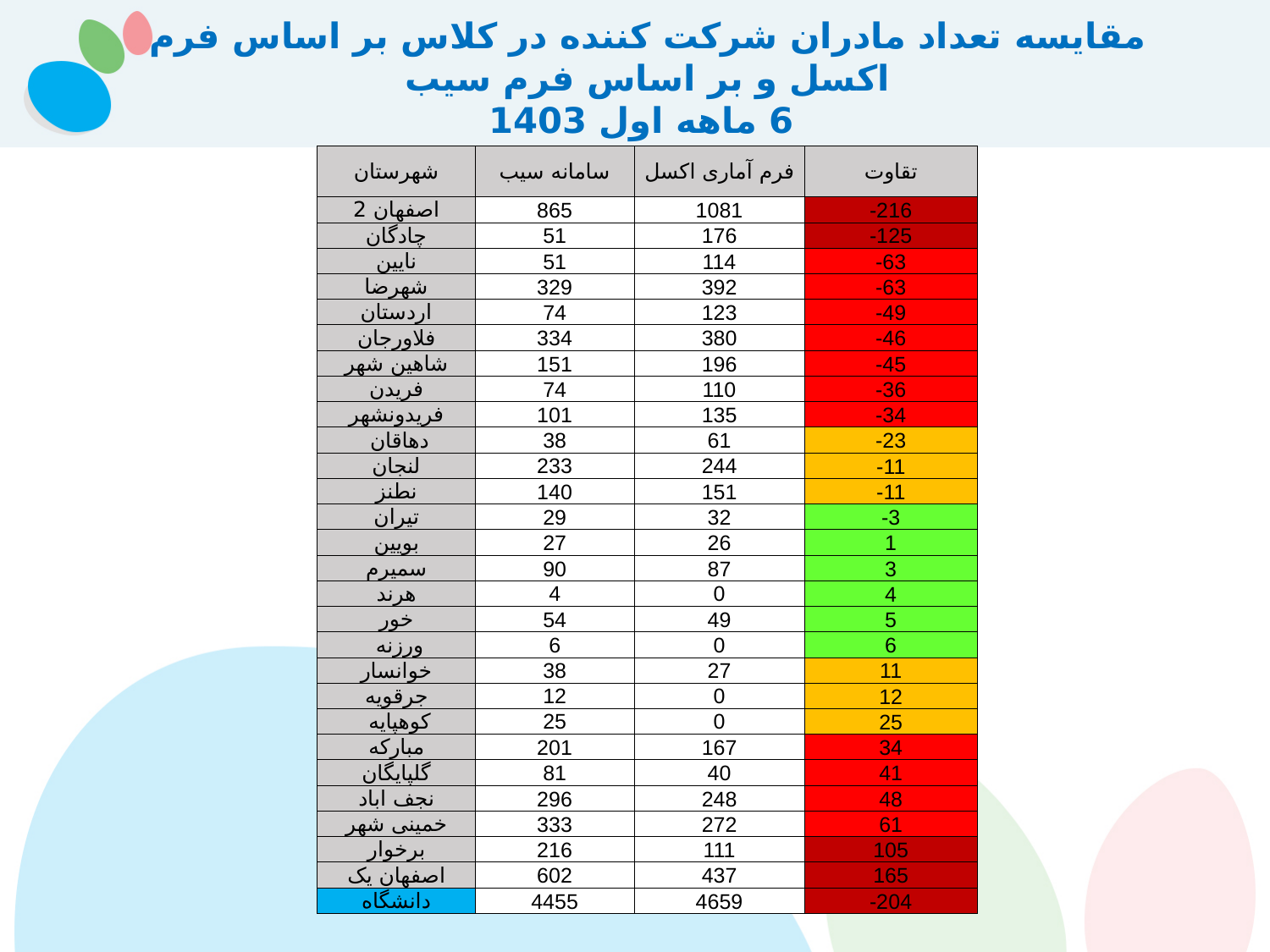

# مقایسه تعداد مادران شرکت کننده در کلاس بر اساس فرم اکسل و بر اساس فرم سیب 6 ماهه اول 1403
| شهرستان | سامانه سیب | فرم آماری اکسل | تقاوت |
| --- | --- | --- | --- |
| اصفهان 2 | 865 | 1081 | -216 |
| چادگان | 51 | 176 | -125 |
| نایین | 51 | 114 | -63 |
| شهرضا | 329 | 392 | -63 |
| اردستان | 74 | 123 | -49 |
| فلاورجان | 334 | 380 | -46 |
| شاهین شهر | 151 | 196 | -45 |
| فریدن | 74 | 110 | -36 |
| فریدونشهر | 101 | 135 | -34 |
| دهاقان | 38 | 61 | -23 |
| لنجان | 233 | 244 | -11 |
| نطنز | 140 | 151 | -11 |
| تیران | 29 | 32 | -3 |
| بویین | 27 | 26 | 1 |
| سمیرم | 90 | 87 | 3 |
| هرند | 4 | 0 | 4 |
| خور | 54 | 49 | 5 |
| ورزنه | 6 | 0 | 6 |
| خوانسار | 38 | 27 | 11 |
| جرقویه | 12 | 0 | 12 |
| کوهپایه | 25 | 0 | 25 |
| مبارکه | 201 | 167 | 34 |
| گلپایگان | 81 | 40 | 41 |
| نجف اباد | 296 | 248 | 48 |
| خمینی شهر | 333 | 272 | 61 |
| برخوار | 216 | 111 | 105 |
| اصفهان یک | 602 | 437 | 165 |
| دانشگاه | 4455 | 4659 | -204 |